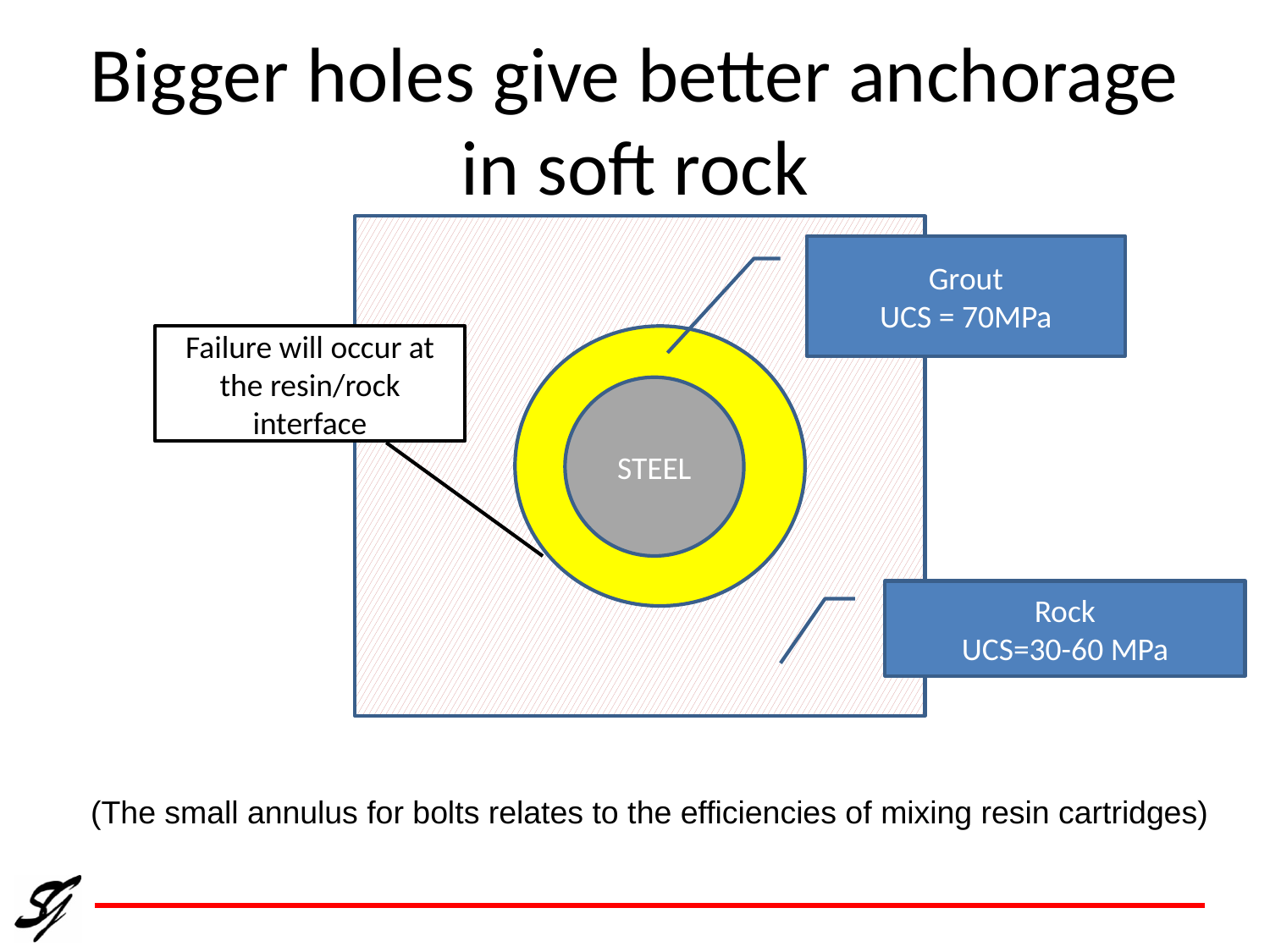

# Bigger holes give better anchorage in soft rock

Grout
UCS = 70MPa
Failure will occur at the resin/rock interface

STEEL
Rock
UCS=30-60 MPa
(The small annulus for bolts relates to the efficiencies of mixing resin cartridges)